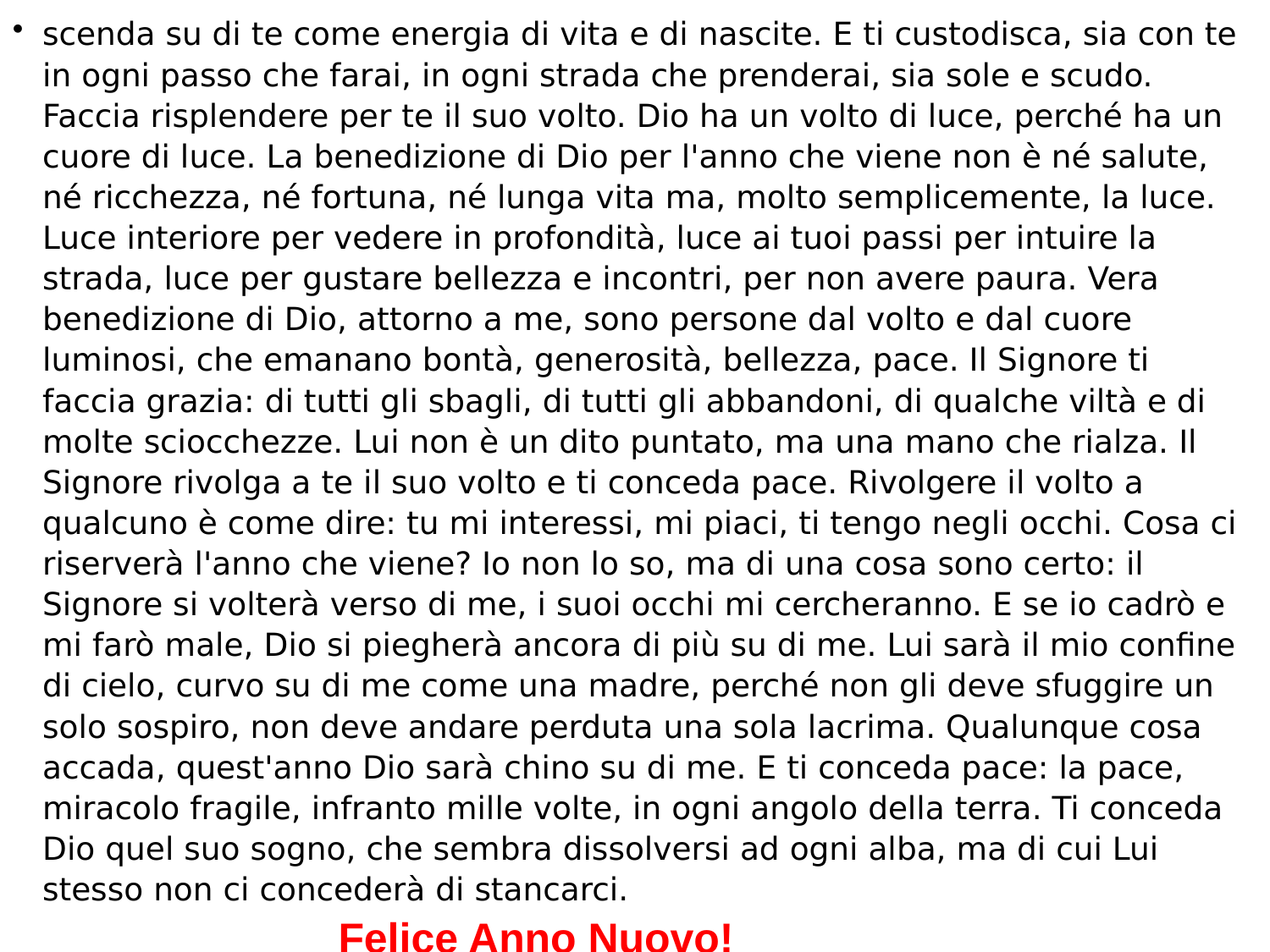

scenda su di te come energia di vita e di nascite. E ti custodisca, sia con te in ogni passo che farai, in ogni strada che prenderai, sia sole e scudo. Faccia risplendere per te il suo volto. Dio ha un volto di luce, perché ha un cuore di luce. La benedizione di Dio per l'anno che viene non è né salute, né ricchezza, né fortuna, né lunga vita ma, molto semplicemente, la luce. Luce interiore per vedere in profondità, luce ai tuoi passi per intuire la strada, luce per gustare bellezza e incontri, per non avere paura. Vera benedizione di Dio, attorno a me, sono persone dal volto e dal cuore luminosi, che emanano bontà, generosità, bellezza, pace. Il Signore ti faccia grazia: di tutti gli sbagli, di tutti gli abbandoni, di qualche viltà e di molte sciocchezze. Lui non è un dito puntato, ma una mano che rialza. Il Signore rivolga a te il suo volto e ti conceda pace. Rivolgere il volto a qualcuno è come dire: tu mi interessi, mi piaci, ti tengo negli occhi. Cosa ci riserverà l'anno che viene? Io non lo so, ma di una cosa sono certo: il Signore si volterà verso di me, i suoi occhi mi cercheranno. E se io cadrò e mi farò male, Dio si piegherà ancora di più su di me. Lui sarà il mio confine di cielo, curvo su di me come una madre, perché non gli deve sfuggire un solo sospiro, non deve andare perduta una sola lacrima. Qualunque cosa accada, quest'anno Dio sarà chino su di me. E ti conceda pace: la pace, miracolo fragile, infranto mille volte, in ogni angolo della terra. Ti conceda Dio quel suo sogno, che sembra dissolversi ad ogni alba, ma di cui Lui stesso non ci concederà di stancarci.						                   Felice Anno Nuovo!